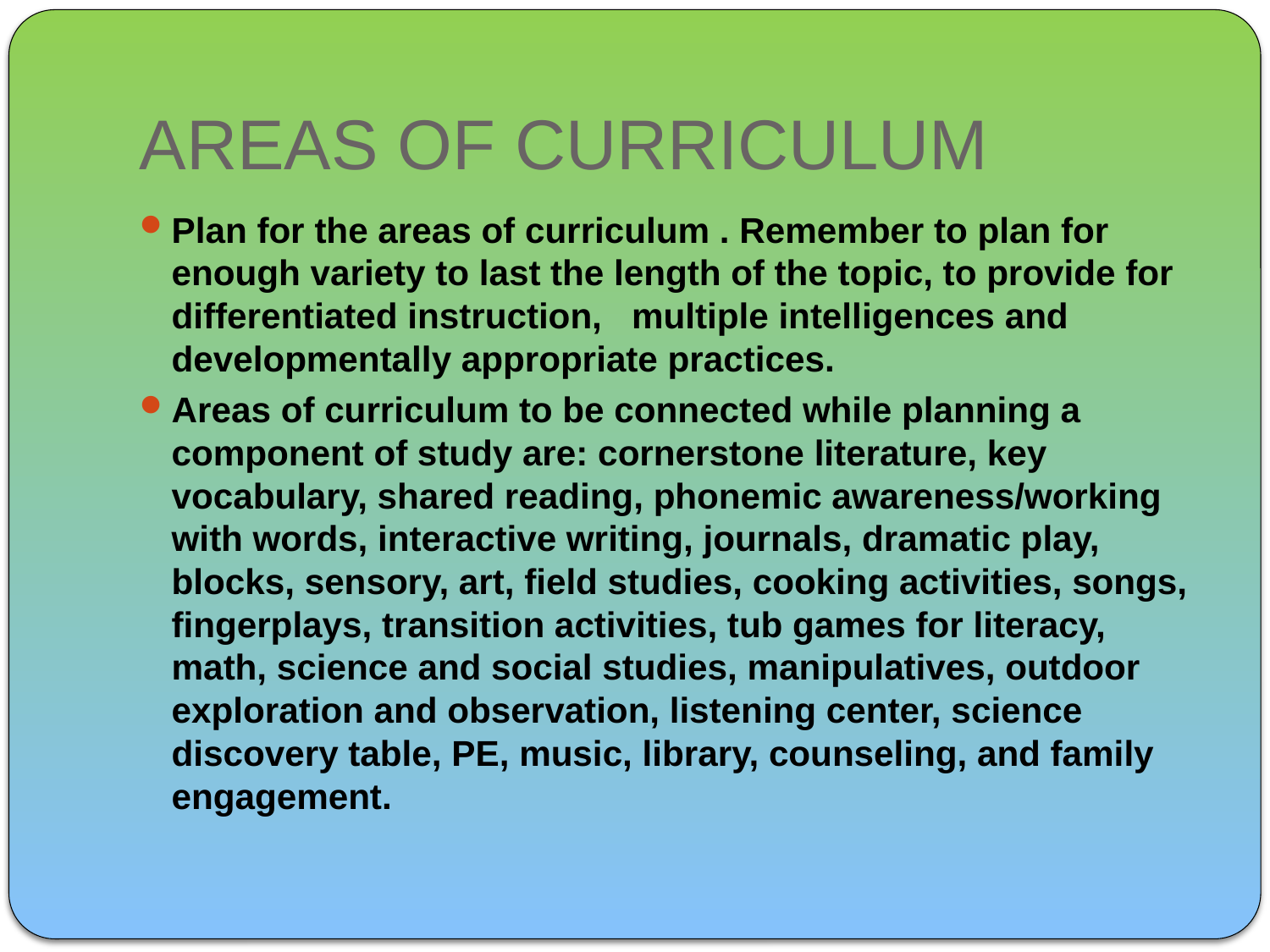

# AREAS OF CURRICULUM
Plan for the areas of curriculum . Remember to plan for enough variety to last the length of the topic, to provide for differentiated instruction,   multiple intelligences and developmentally appropriate practices.
Areas of curriculum to be connected while planning a component of study are: cornerstone literature, key vocabulary, shared reading, phonemic awareness/working with words, interactive writing, journals, dramatic play, blocks, sensory, art, field studies, cooking activities, songs, fingerplays, transition activities, tub games for literacy, math, science and social studies, manipulatives, outdoor exploration and observation, listening center, science discovery table, PE, music, library, counseling, and family engagement.